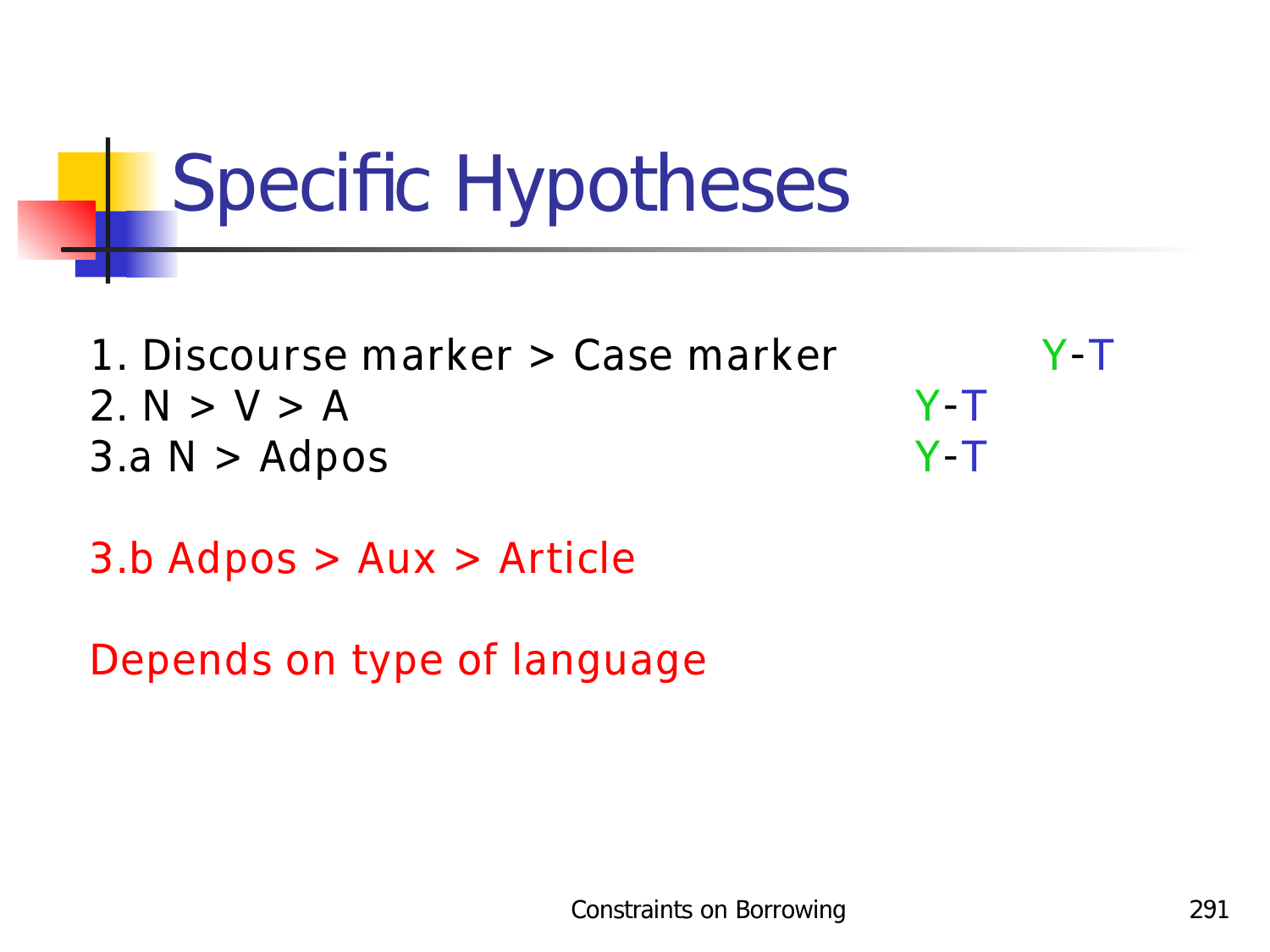

# Specific Hypotheses
1. Discourse marker > Case marker		Y-T
2. N > V > A					Y-T
3.a N > Adpos					Y-T

3.b Adpos > Aux > Article

Depends on type of language
Constraints on Borrowing
291